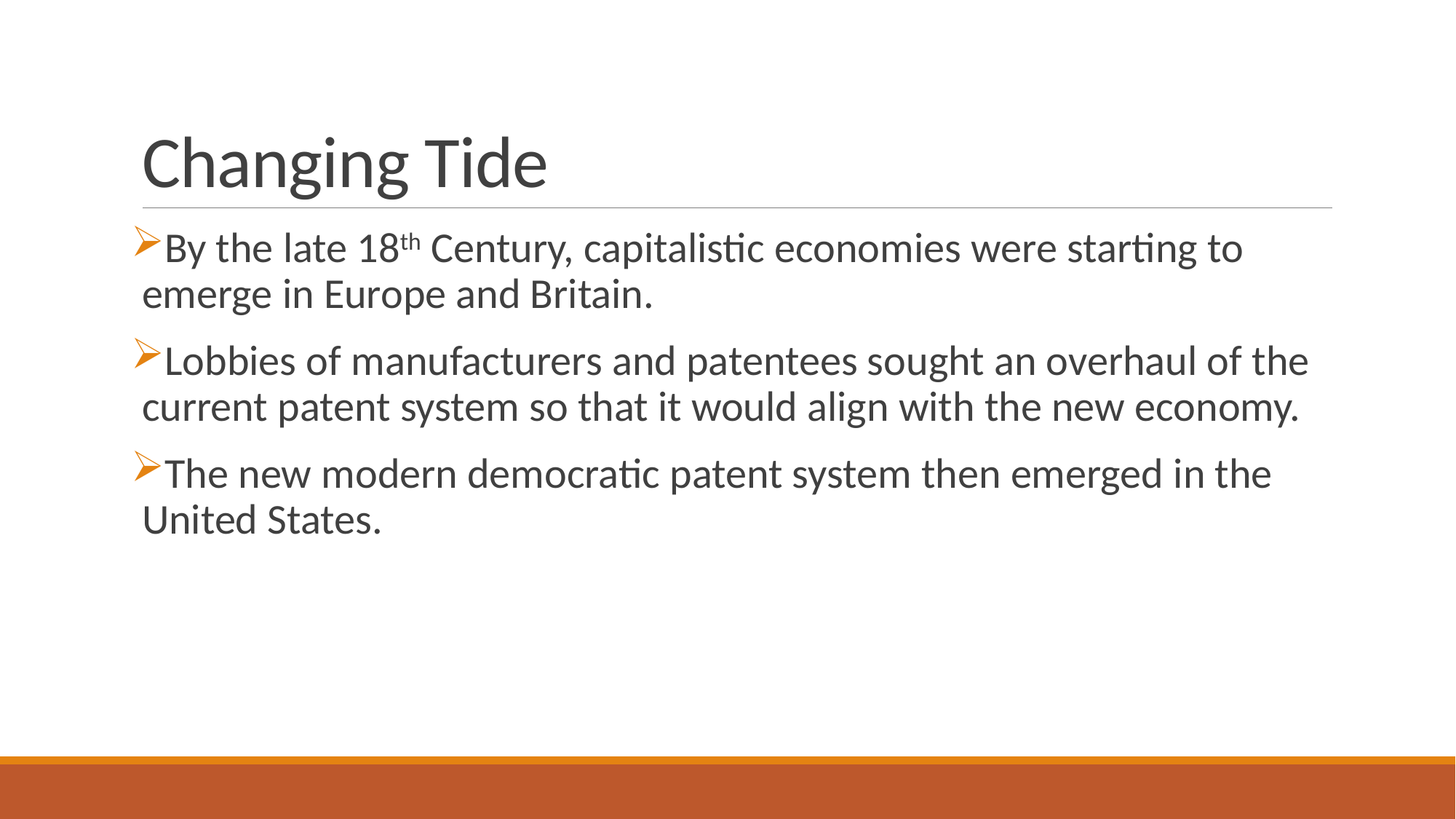

# Changing Tide
By the late 18th Century, capitalistic economies were starting to emerge in Europe and Britain.
Lobbies of manufacturers and patentees sought an overhaul of the current patent system so that it would align with the new economy.
The new modern democratic patent system then emerged in the United States.